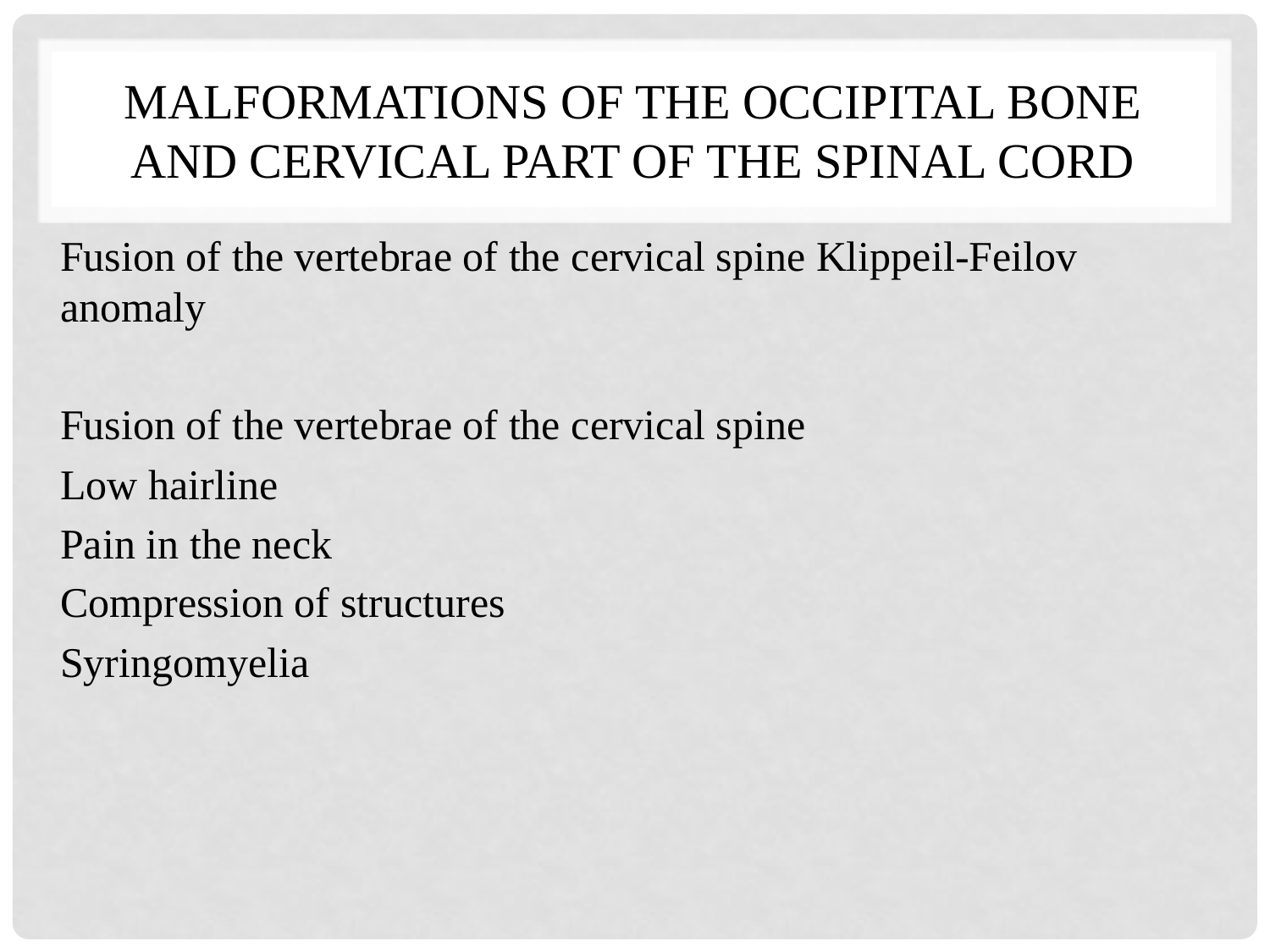

# Malformations of the occipital bone and cervical part of the spinal cord
Fusion of the vertebrae of the cervical spine Klippeil-Feilov anomaly

Fusion of the vertebrae of the cervical spine
Low hairline
Pain in the neck
Compression of structures
Syringomyelia